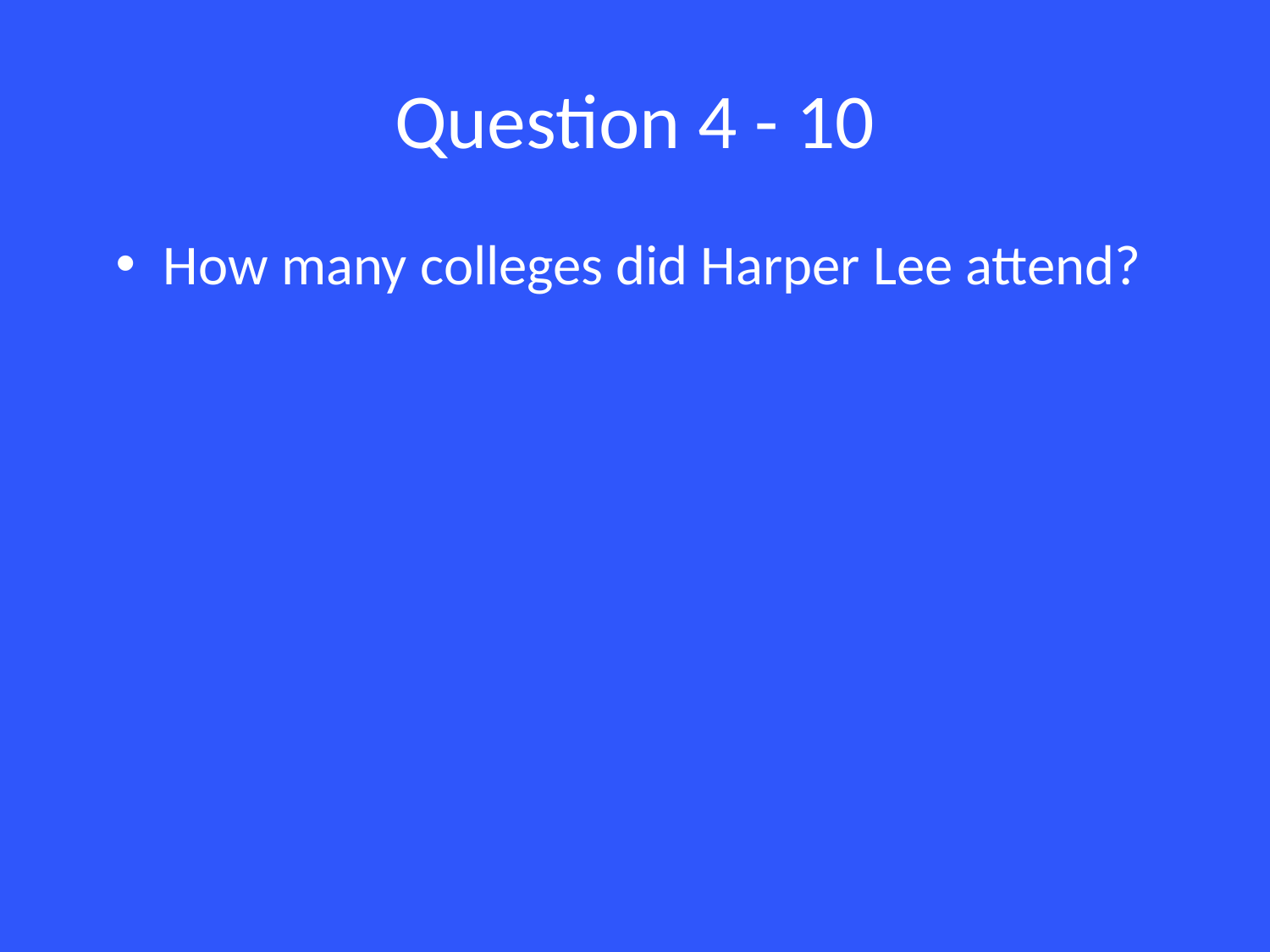

# Question 4 - 10
How many colleges did Harper Lee attend?